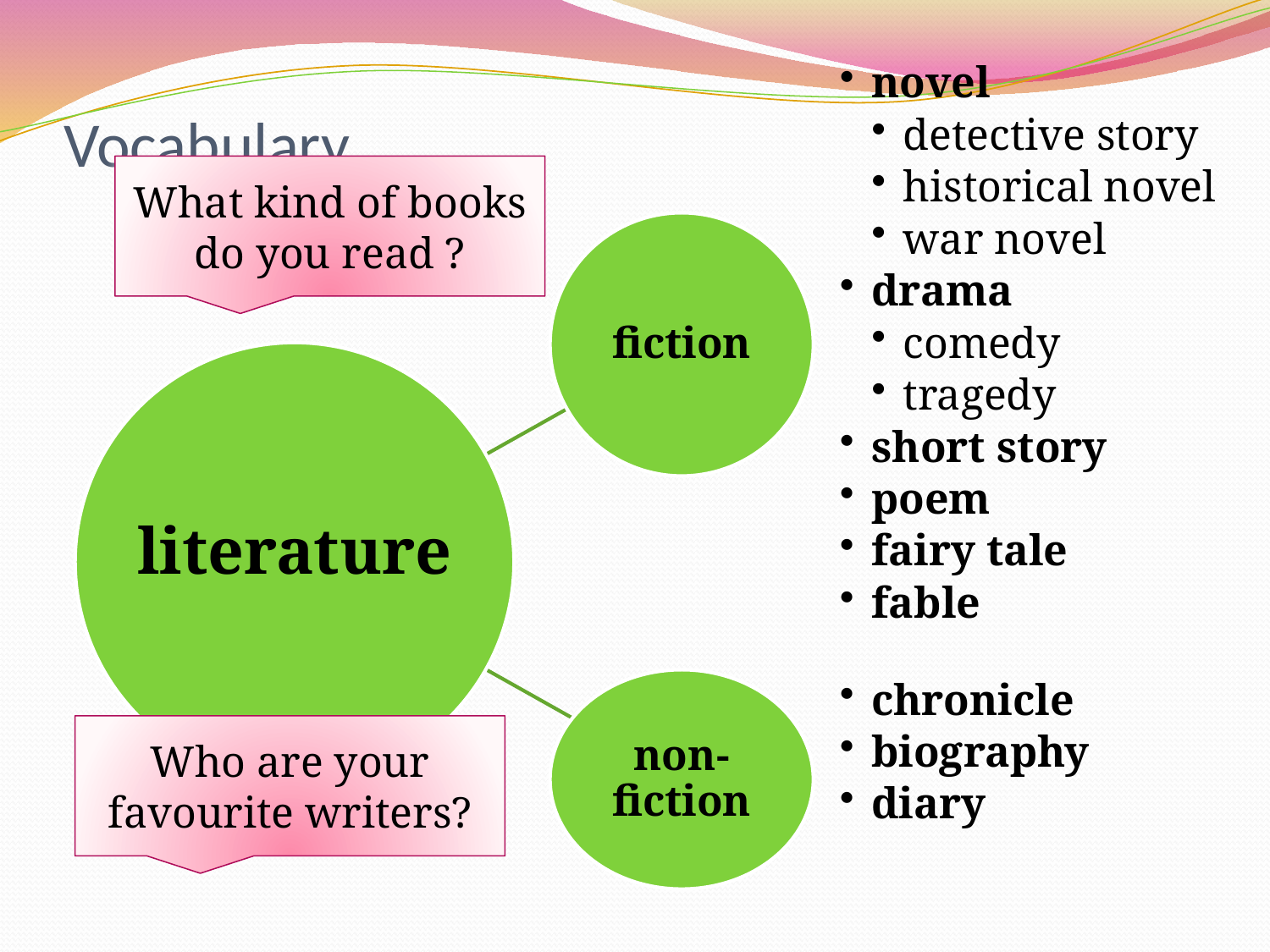

# Vocabulary
What kind of books do you read ?
fiction
novel
detective story
historical novel
war novel
drama
comedy
tragedy
short story
poem
fairy tale
fable
non-fiction
chronicle
biography
diary

literature

Who are your favourite writers?